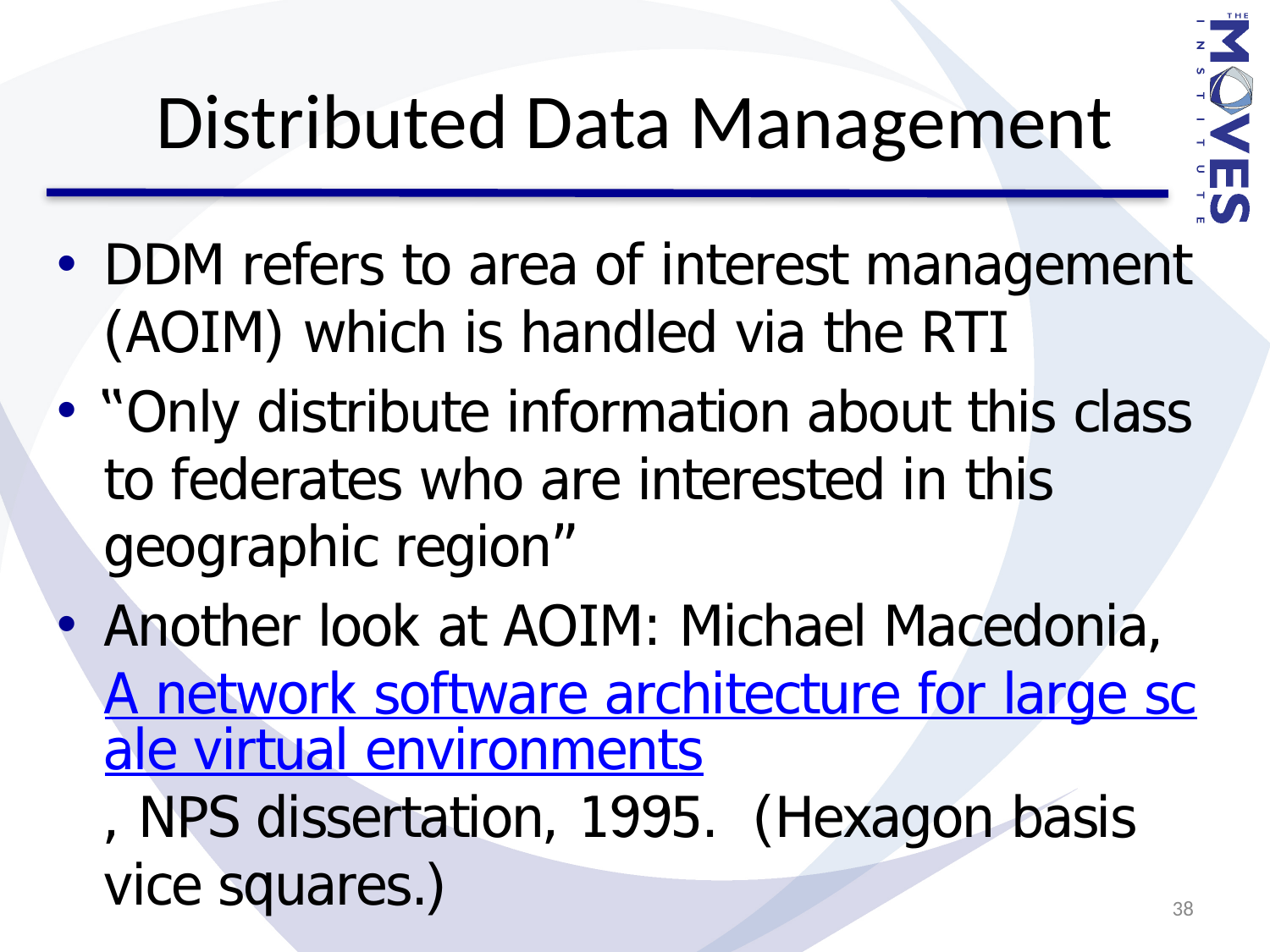

# Distributed Data Management
DDM refers to area of interest management (AOIM) which is handled via the RTI
“Only distribute information about this class to federates who are interested in this geographic region”
Another look at AOIM: Michael Macedonia, A network software architecture for large scale virtual environments, NPS dissertation, 1995.  (Hexagon basis vice squares.)
38